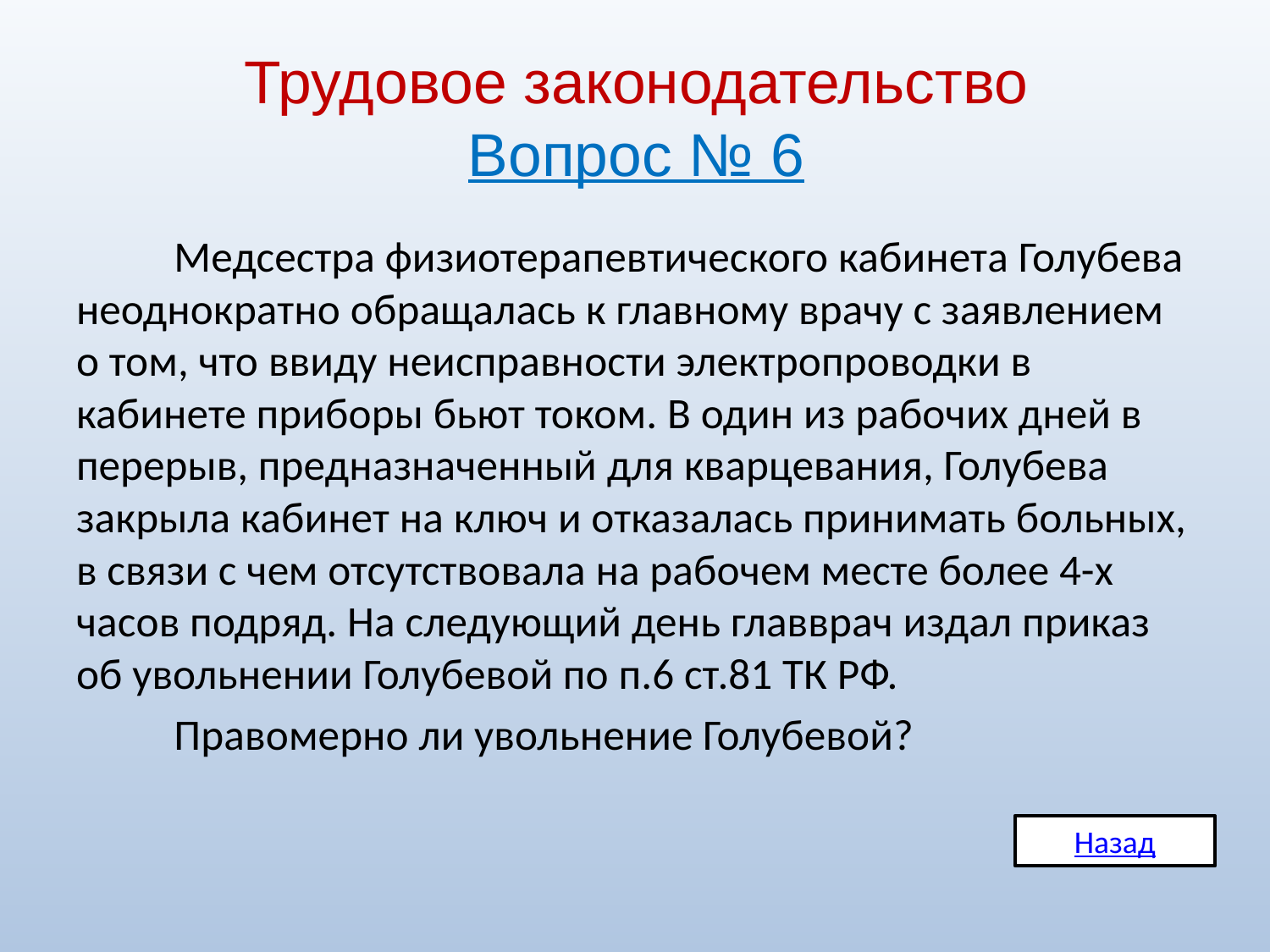

# Трудовое законодательство Вопрос № 6
	Медсестра физиотерапевтического кабинета Голубева неоднократно обращалась к главному врачу с заявлением о том, что ввиду неисправности электропроводки в кабинете приборы бьют током. В один из рабочих дней в перерыв, предназначенный для кварцевания, Голубева закрыла кабинет на ключ и отказалась принимать больных, в связи с чем отсутствовала на рабочем месте более 4-х часов подряд. На следующий день главврач издал приказ об увольнении Голубевой по п.6 ст.81 ТК РФ.
	Правомерно ли увольнение Голубевой?

Назад